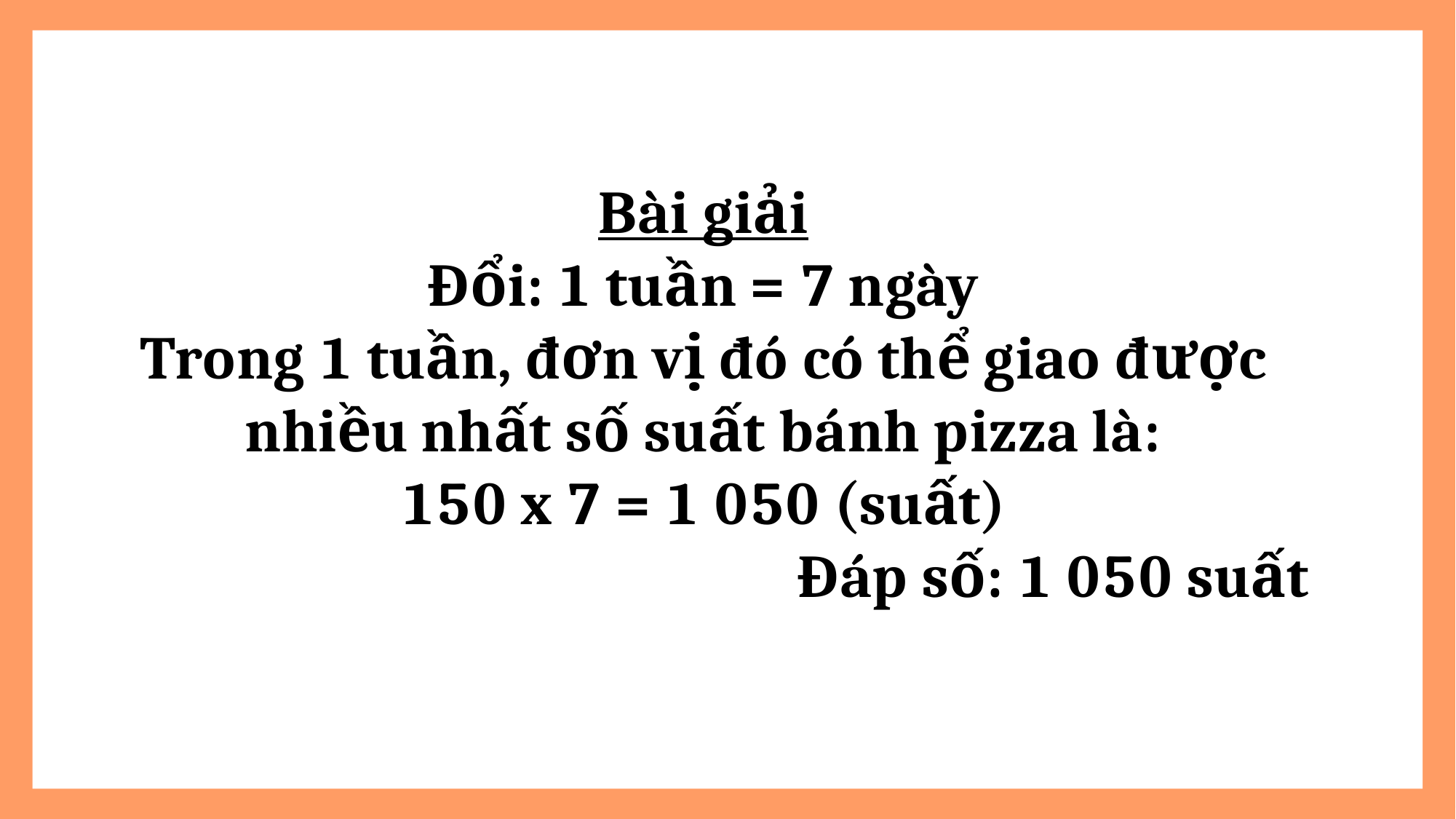

Bài giải
Đổi: 1 tuần = 7 ngày
Trong 1 tuần, đơn vị đó có thể giao được nhiều nhất số suất bánh pizza là:
150 x 7 = 1 050 (suất)
Đáp số: 1 050 suất